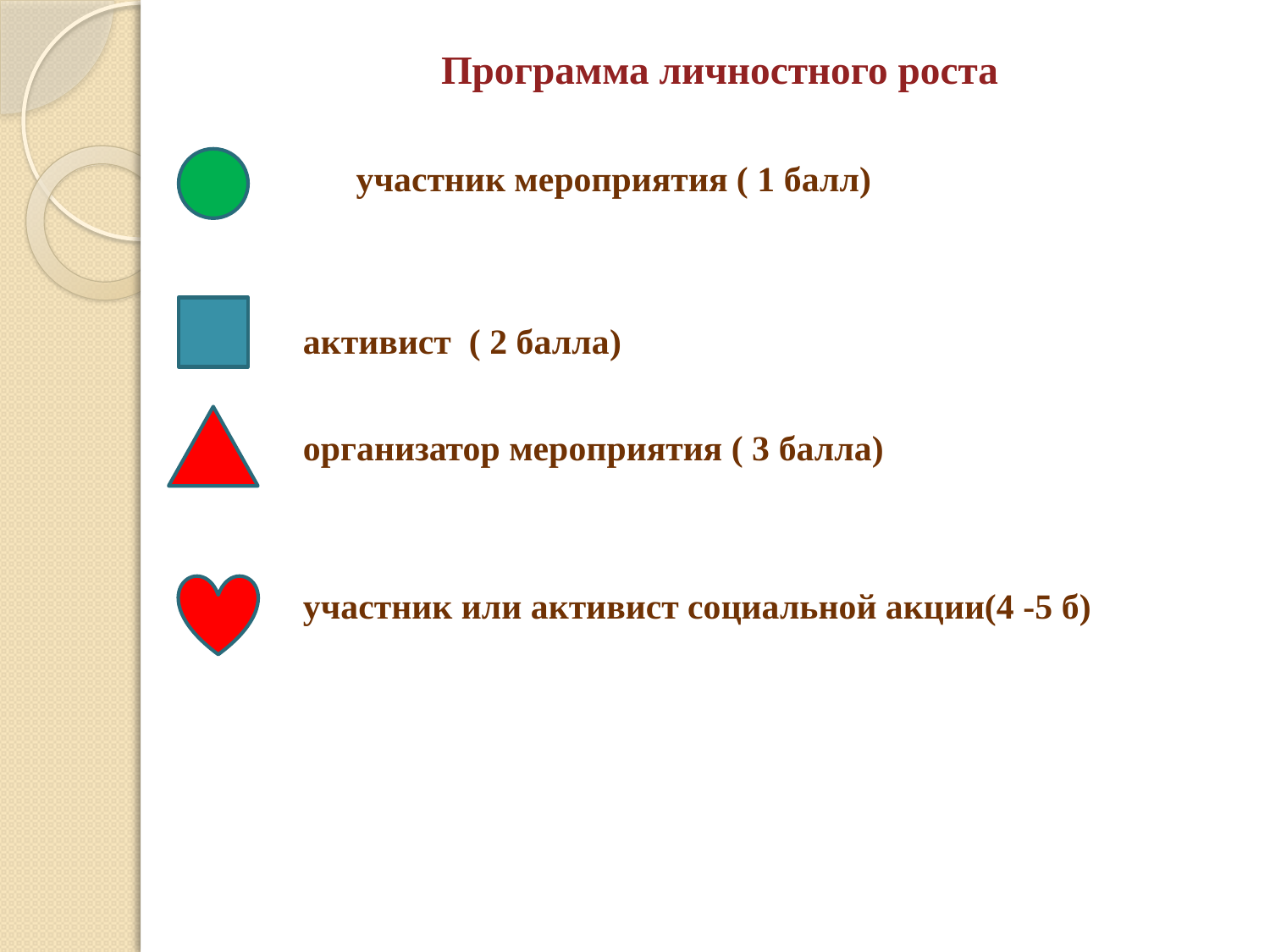

# Программа личностного роста
       участник мероприятия ( 1 балл)

        активист  ( 2 балла)

        организатор мероприятия ( 3 балла)

        участник или активист социальной акции(4 -5 б)